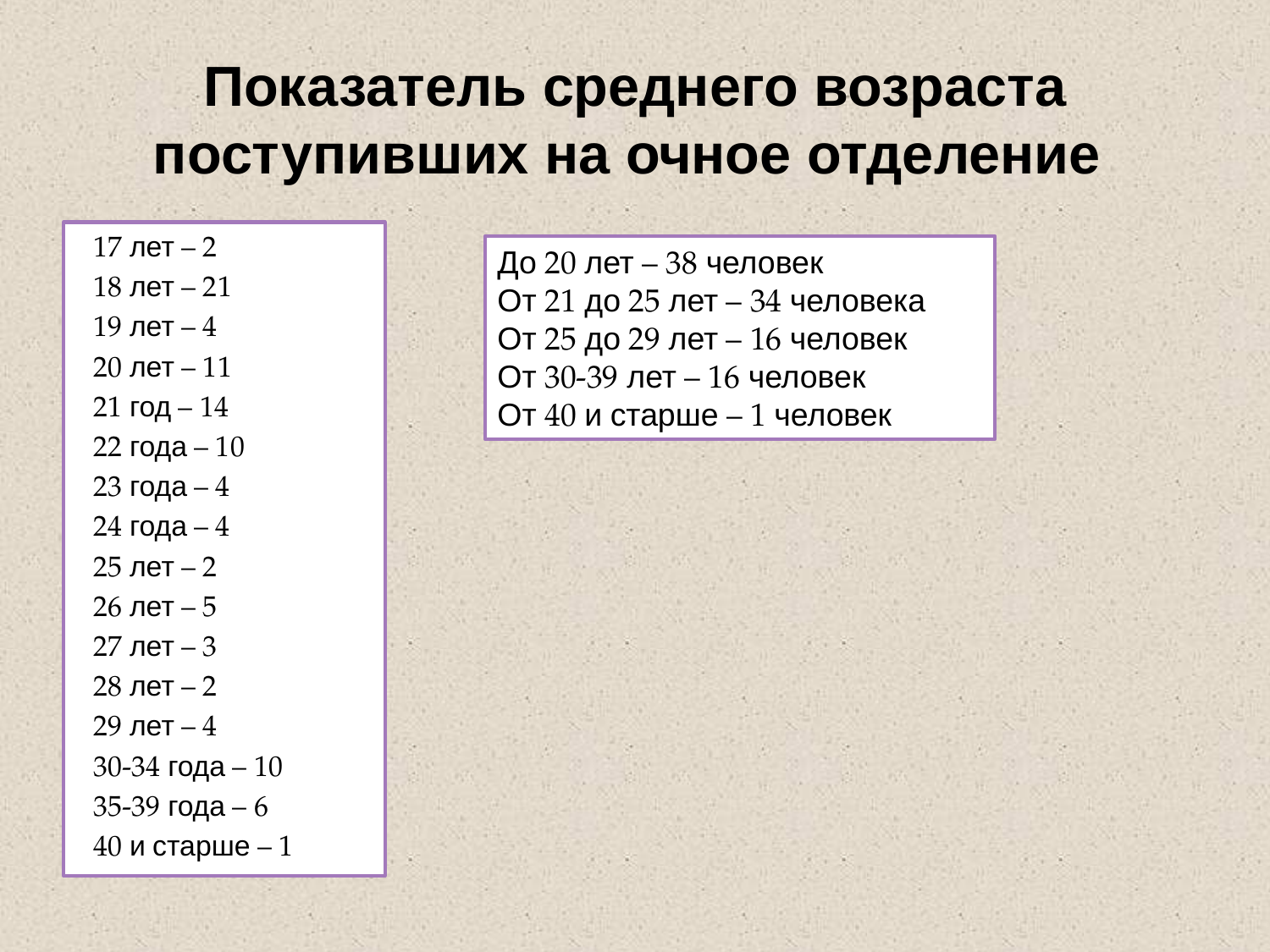

# Показатель среднего возраста поступивших на очное отделение
17 лет – 2
18 лет – 21
19 лет – 4
20 лет – 11
21 год – 14
22 года – 10
23 года – 4
24 года – 4
25 лет – 2
26 лет – 5
27 лет – 3
28 лет – 2
29 лет – 4
30-34 года – 10
35-39 года – 6
40 и старше – 1

До 20 лет – 38 человек
От 21 до 25 лет – 34 человека
От 25 до 29 лет – 16 человек
От 30-39 лет – 16 человек
От 40 и старше – 1 человек